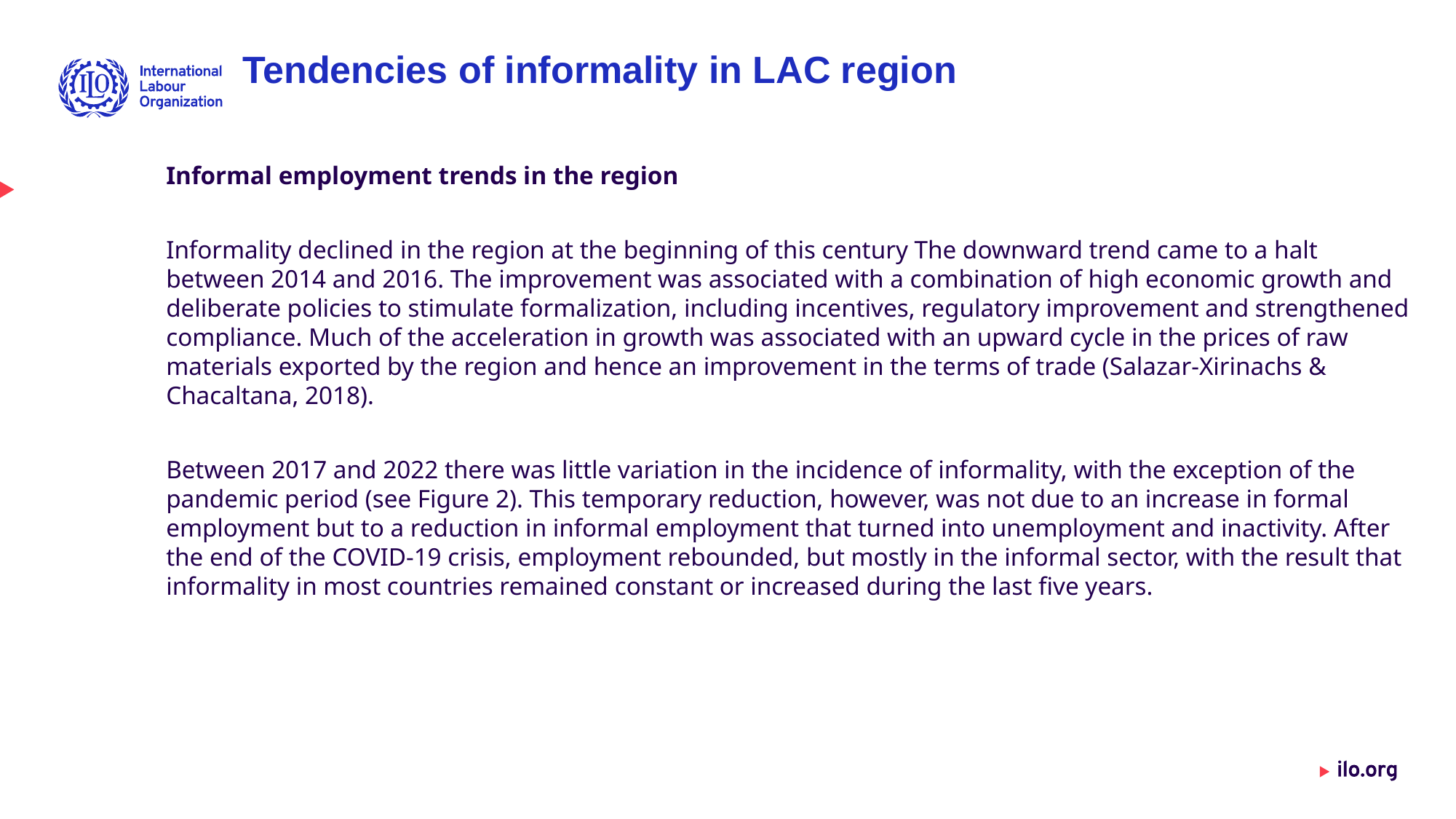

# Tendencies of informality in LAC region
Informal employment trends in the region
Informality declined in the region at the beginning of this century The downward trend came to a halt between 2014 and 2016. The improvement was associated with a combination of high economic growth and deliberate policies to stimulate formalization, including incentives, regulatory improvement and strengthened compliance. Much of the acceleration in growth was associated with an upward cycle in the prices of raw materials exported by the region and hence an improvement in the terms of trade (Salazar-Xirinachs & Chacaltana, 2018).
Between 2017 and 2022 there was little variation in the incidence of informality, with the exception of the pandemic period (see Figure 2). This temporary reduction, however, was not due to an increase in formal employment but to a reduction in informal employment that turned into unemployment and inactivity. After the end of the COVID-19 crisis, employment rebounded, but mostly in the informal sector, with the result that informality in most countries remained constant or increased during the last five years.